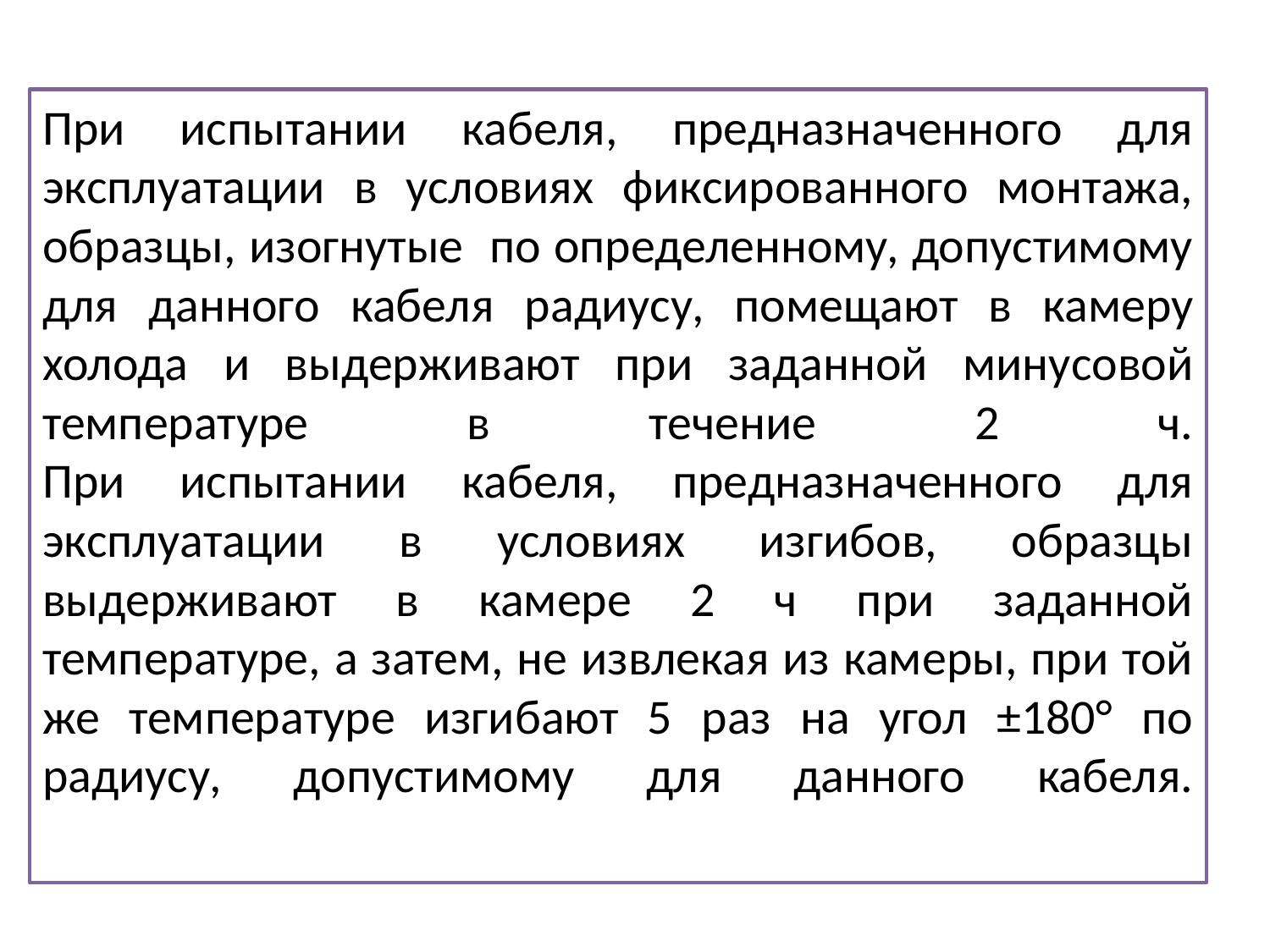

#
При испытании кабеля, предназначенного для эксплуатации в условиях фиксированного монтажа, образцы, изогнутые  по определенному, допустимому для данного кабеля радиусу, помещают в камеру холода и выдерживают при заданной минусовой температуре в течение 2 ч.
При испытании кабеля, предназначенного для эксплуатации в условиях изгибов, образцы выдерживают в камере 2 ч при заданной температуре, а затем, не извлекая из камеры, при той же температуре изгибают 5 раз на угол ±180° по радиусу, допустимому для данного кабеля.